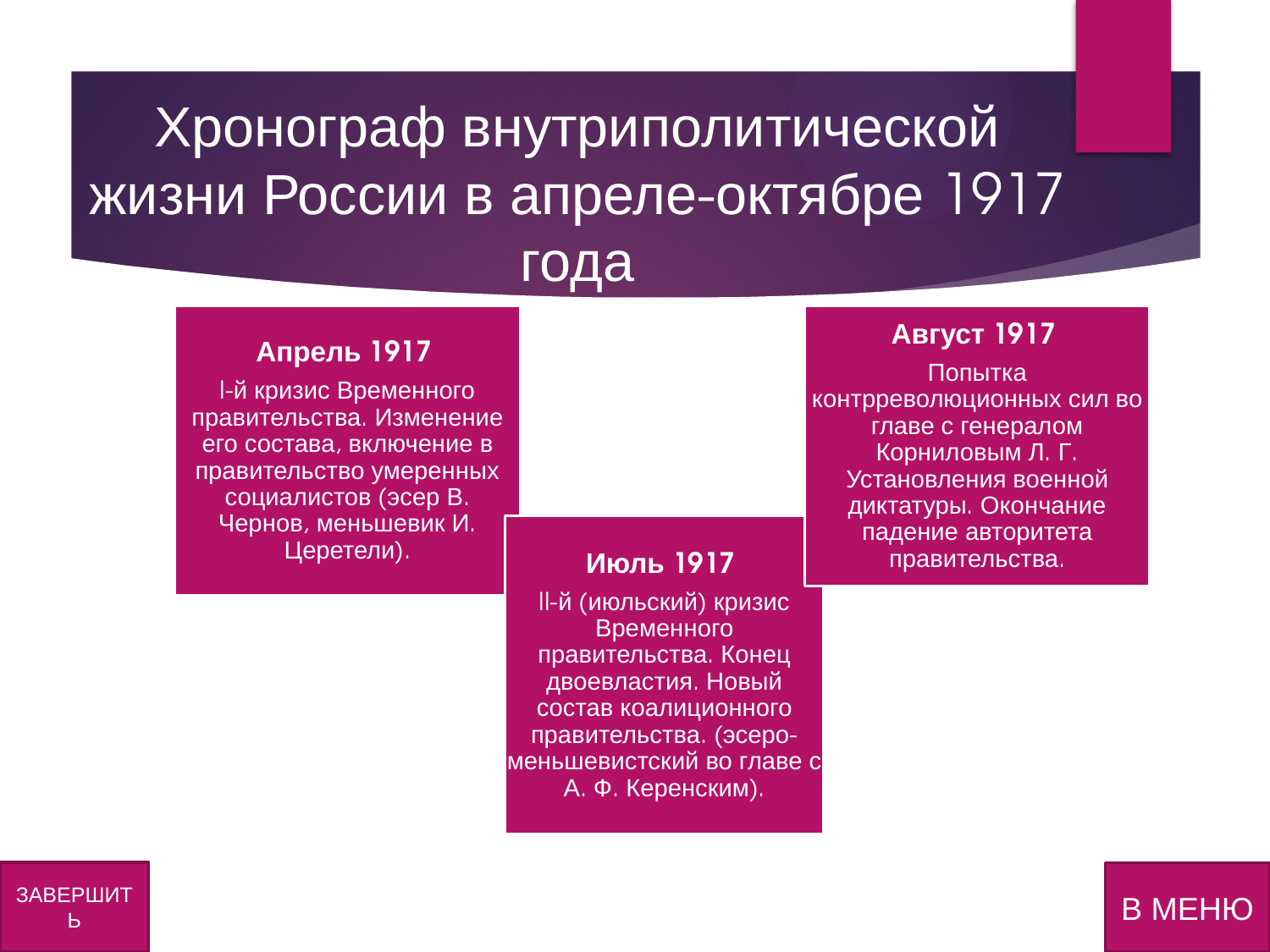

# Хронограф внутриполитической жизни России в апреле-октябре 1917 года
Апрель 1917
I-й кризис Временного правительства. Изменение его состава, включение в правительство умеренных социалистов (эсер В. Чернов, меньшевик И. Церетели).
Июль 1917
II-й (июльский) кризис Временного правительства. Конец двоевластия. Новый состав коалиционного правительства. (эсеро-меньшевистский во главе с А. Ф. Керенским).
Август 1917
Попытка контрреволюционных сил во главе с генералом Корниловым Л. Г. Установления военной диктатуры. Окончание падение авторитета правительства.
ЗАВЕРШИТЬ
В МЕНЮ